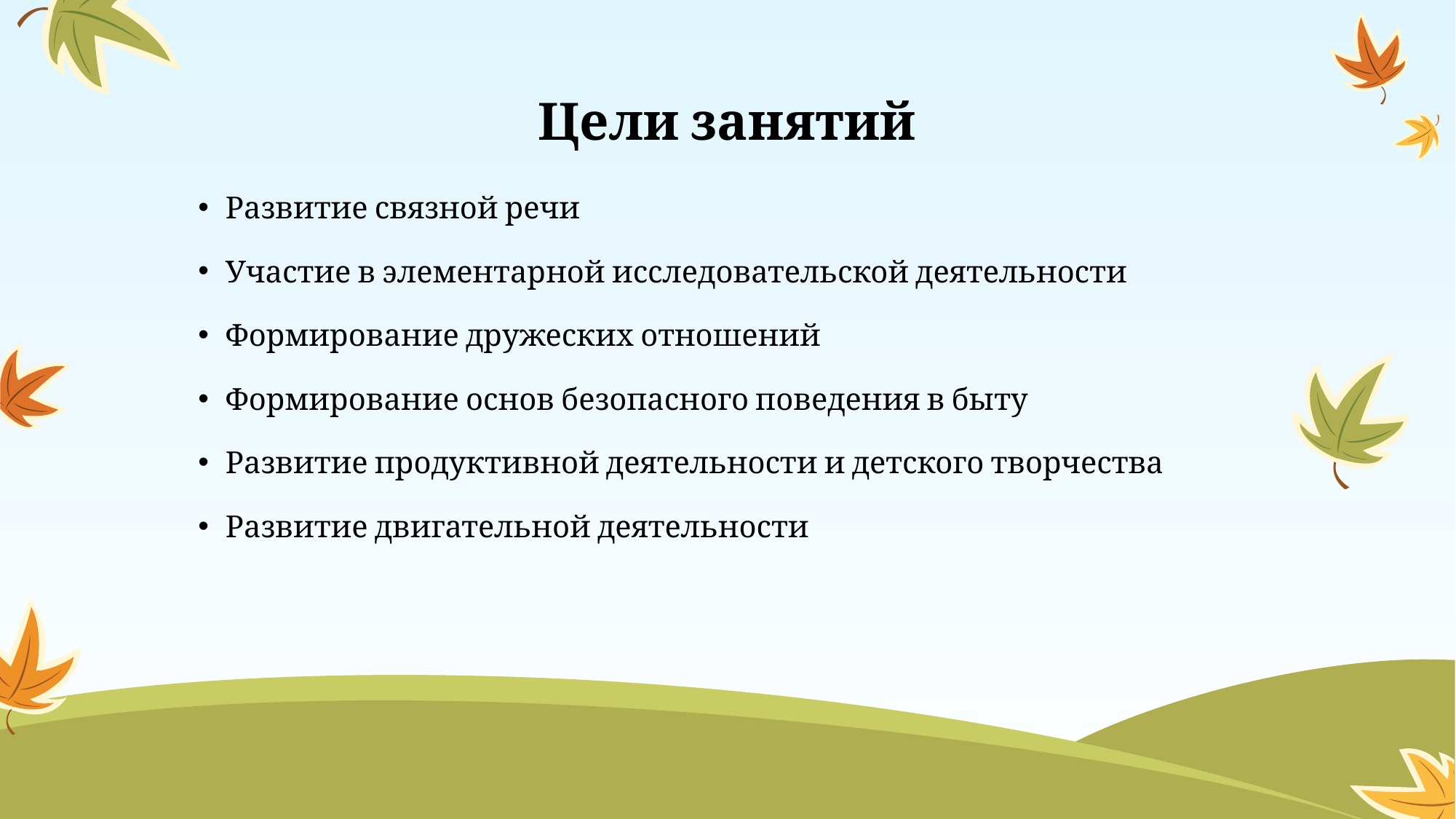

# Цели занятий
Развитие связной речи
Участие в элементарной исследовательской деятельности
Формирование дружеских отношений
Формирование основ безопасного поведения в быту
Развитие продуктивной деятельности и детского творчества
Развитие двигательной деятельности